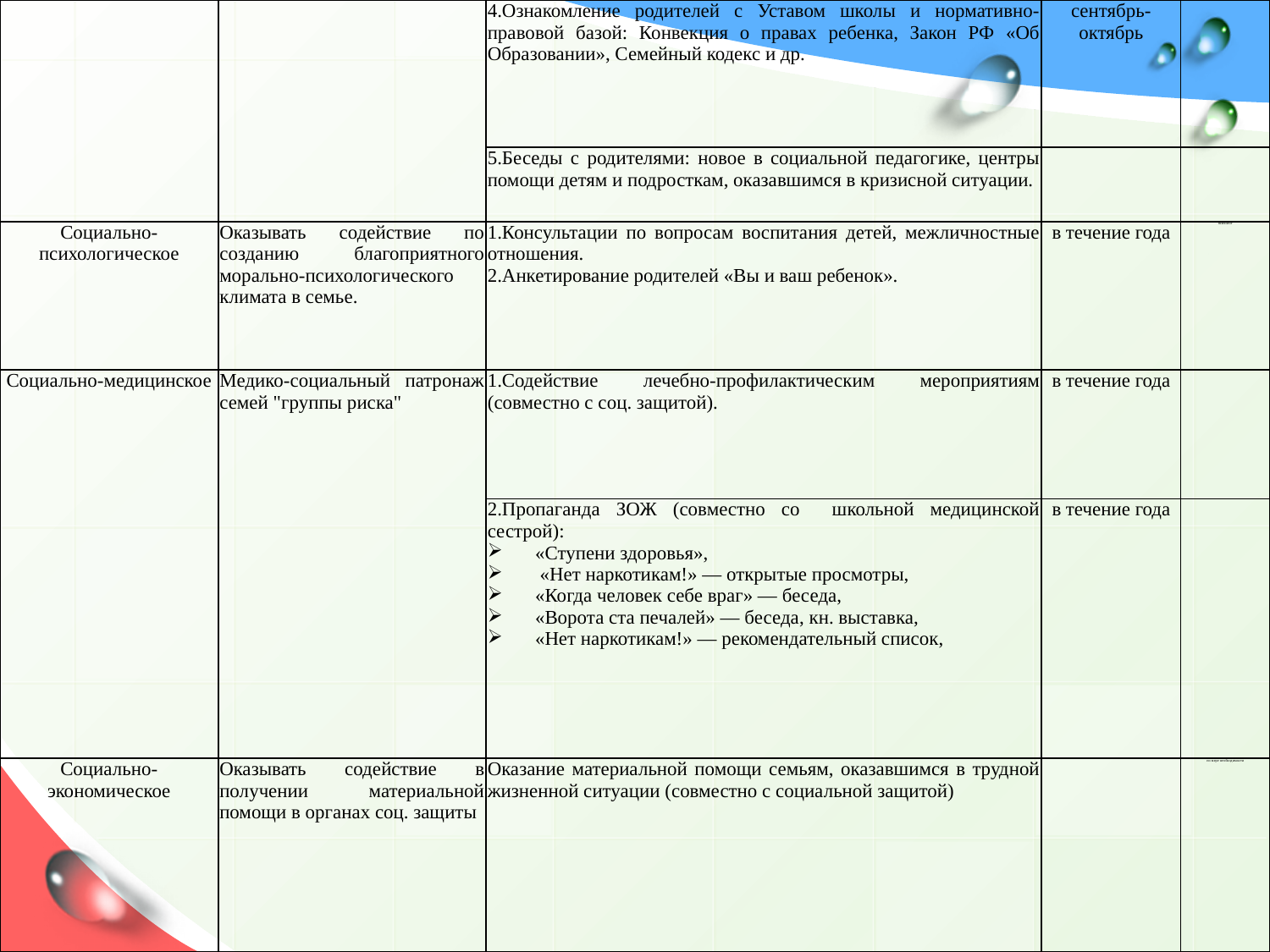

|  |  | 4.Ознакомление родителей с Уставом школы и нормативно-правовой базой: Конвекция о правах ребенка, Закон РФ «Об Образовании», Семейный кодекс и др. | сентябрь-октябрь |  |
| --- | --- | --- | --- | --- |
|  |  | 5.Беседы с родителями: новое в социальной педагогике, центры помощи детям и подросткам, оказавшимся в кризисной ситуации. |  |  |
| Социально-психологическое | Оказывать содействие по созданию благоприятного морально-психологического климата в семье. | 1.Консультации по вопросам воспитания детей, межличностные отношения. 2.Анкетирование родителей «Вы и ваш ребенок». | в течение года | психолог |
| Социально-медицинское | Медико-социальный патронаж семей "группы риска" | 1.Содействие лечебно-профилактическим мероприятиям (совместно с соц. защитой). | в течение года |  |
|  |  | 2.Пропаганда ЗОЖ (совместно со школьной медицинской сестрой): «Ступени здоровья»,  «Нет наркотикам!» — открытые просмотры, «Когда человек себе враг» — беседа, «Ворота ста печалей» — беседа, кн. выставка, «Нет наркотикам!» — рекомендательный список, | в течение года |  |
| Социально-экономическое | Оказывать содействие в получении материальной помощи в органах соц. защиты | Оказание материальной помощи семьям, оказавшимся в трудной жизненной ситуации (совместно с социальной защитой) |  | по мере необходимости |